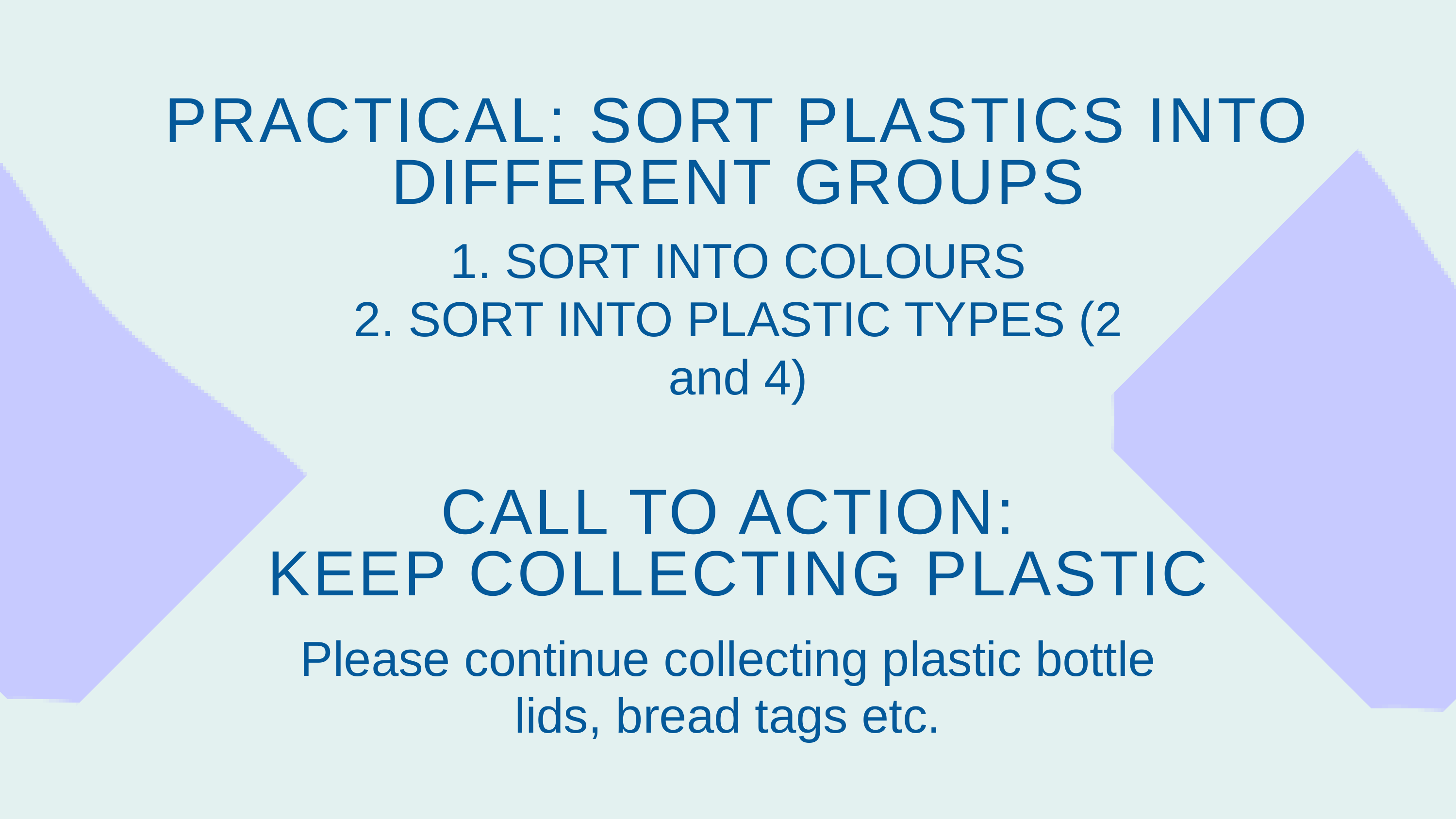

PRACTICAL: SORT PLASTICS INTO DIFFERENT GROUPS

1. SORT INTO COLOURS
2. SORT INTO PLASTIC TYPES (2 and 4)
CALL TO ACTION:
KEEP COLLECTING PLASTIC
Please continue collecting plastic bottle lids, bread tags etc.